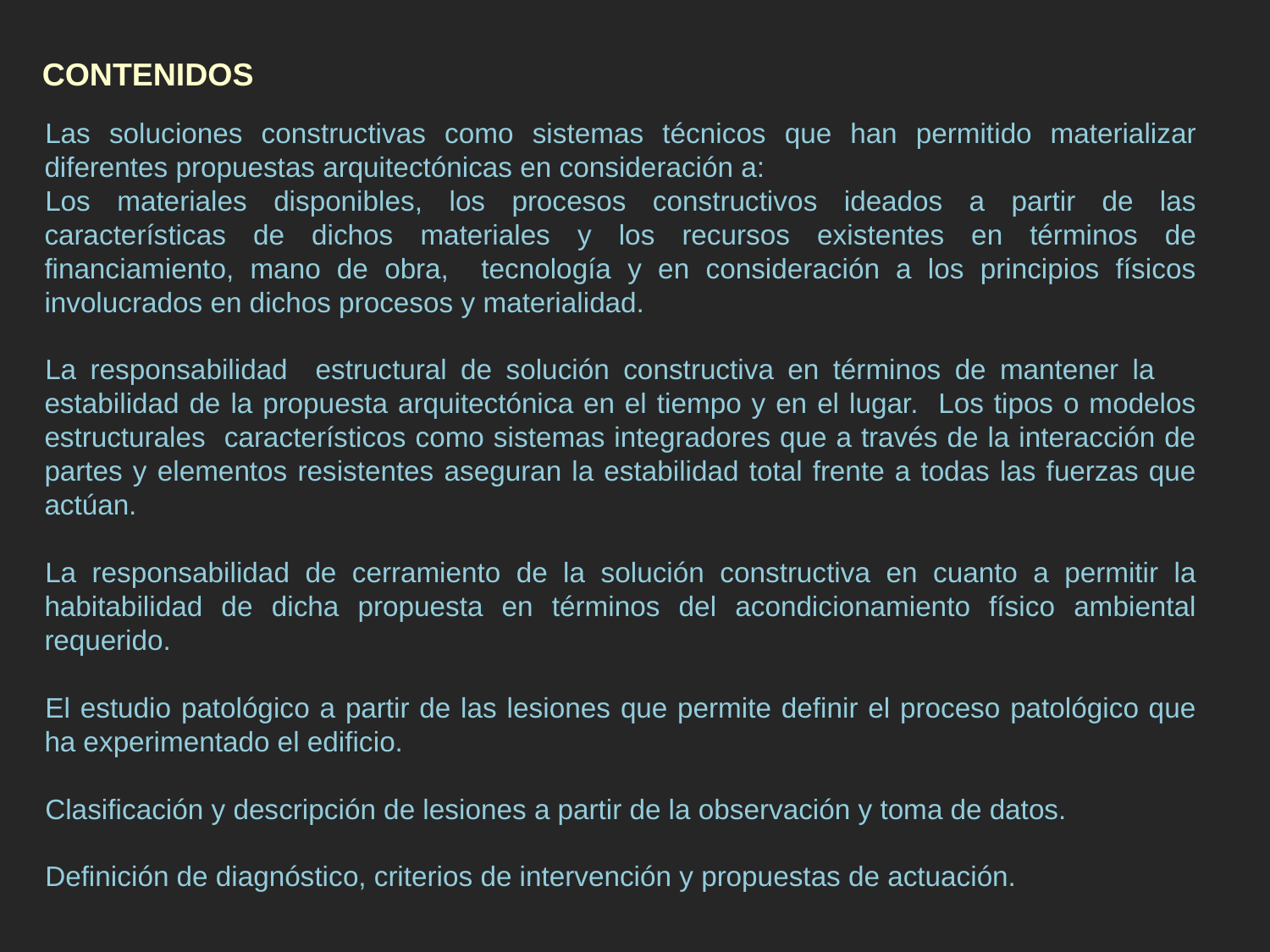

CONTENIDOS
Las soluciones constructivas como sistemas técnicos que han permitido materializar diferentes propuestas arquitectónicas en consideración a:
Los materiales disponibles, los procesos constructivos ideados a partir de las características de dichos materiales y los recursos existentes en términos de financiamiento, mano de obra,  tecnología y en consideración a los principios físicos involucrados en dichos procesos y materialidad.

La responsabilidad  estructural de solución constructiva en términos de mantener la    estabilidad de la propuesta arquitectónica en el tiempo y en el lugar.  Los tipos o modelos estructurales  característicos como sistemas integradores que a través de la interacción de partes y elementos resistentes aseguran la estabilidad total frente a todas las fuerzas que actúan.

La responsabilidad de cerramiento de la solución constructiva en cuanto a permitir la habitabilidad de dicha propuesta en términos del acondicionamiento físico ambiental requerido.

El estudio patológico a partir de las lesiones que permite definir el proceso patológico que ha experimentado el edificio.

Clasificación y descripción de lesiones a partir de la observación y toma de datos.

Definición de diagnóstico, criterios de intervención y propuestas de actuación.